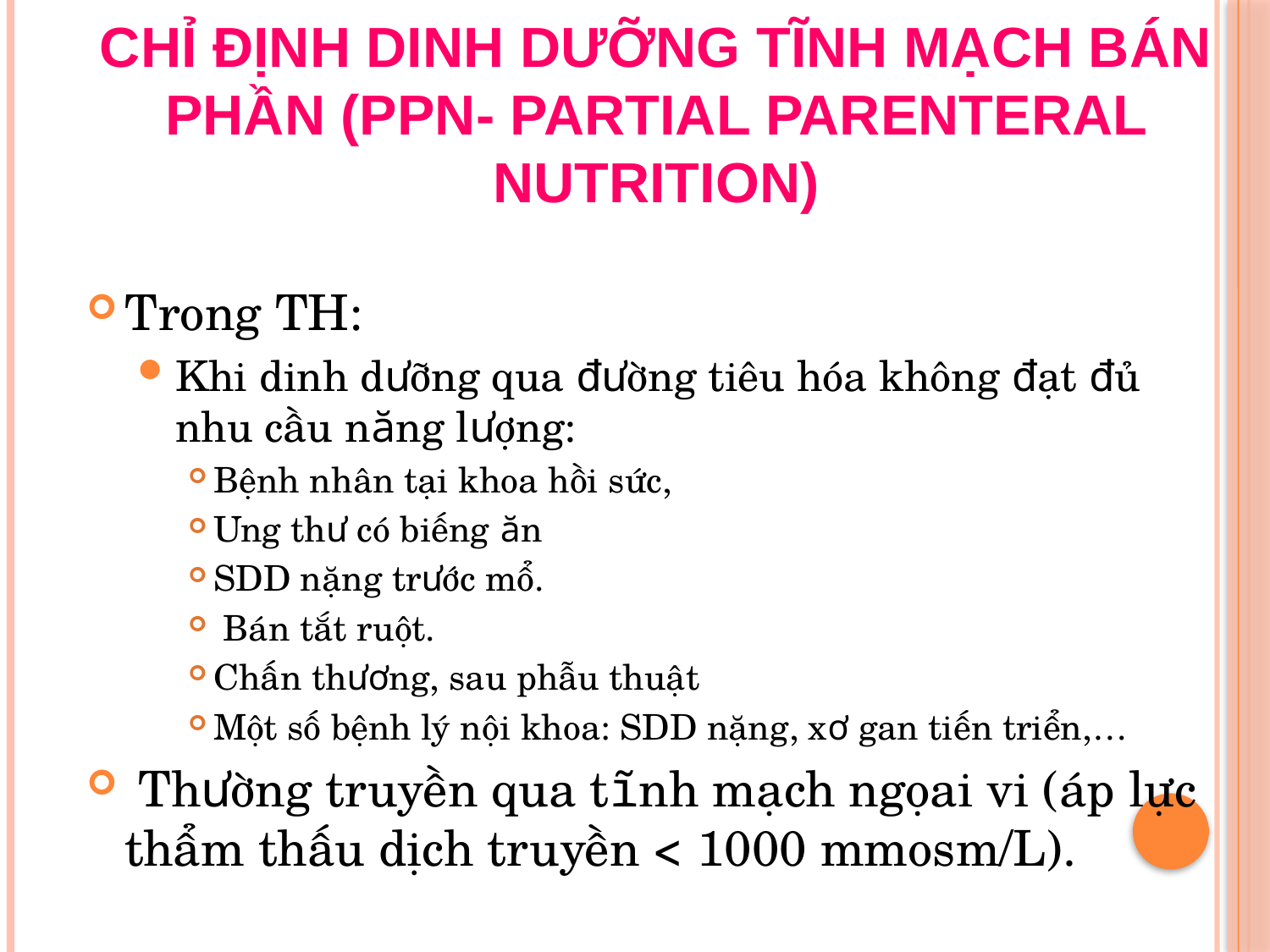

# Chỉ định dinh dưỡng tĩnh mạch bán phần (PPN- Partial parenteral nutrition)
Trong TH:
Khi dinh dưỡng qua đường tiêu hóa không đạt đủ nhu cầu năng lượng:
Bệnh nhân tại khoa hồi sức,
Ung thư có biếng ăn
SDD nặng trước mổ.
 Bán tắt ruột.
Chấn thương, sau phẫu thuật
Một số bệnh lý nội khoa: SDD nặng, xơ gan tiến triển,…
 Thường truyền qua tĩnh mạch ngọai vi (áp lực thẩm thấu dịch truyền < 1000 mmosm/L).